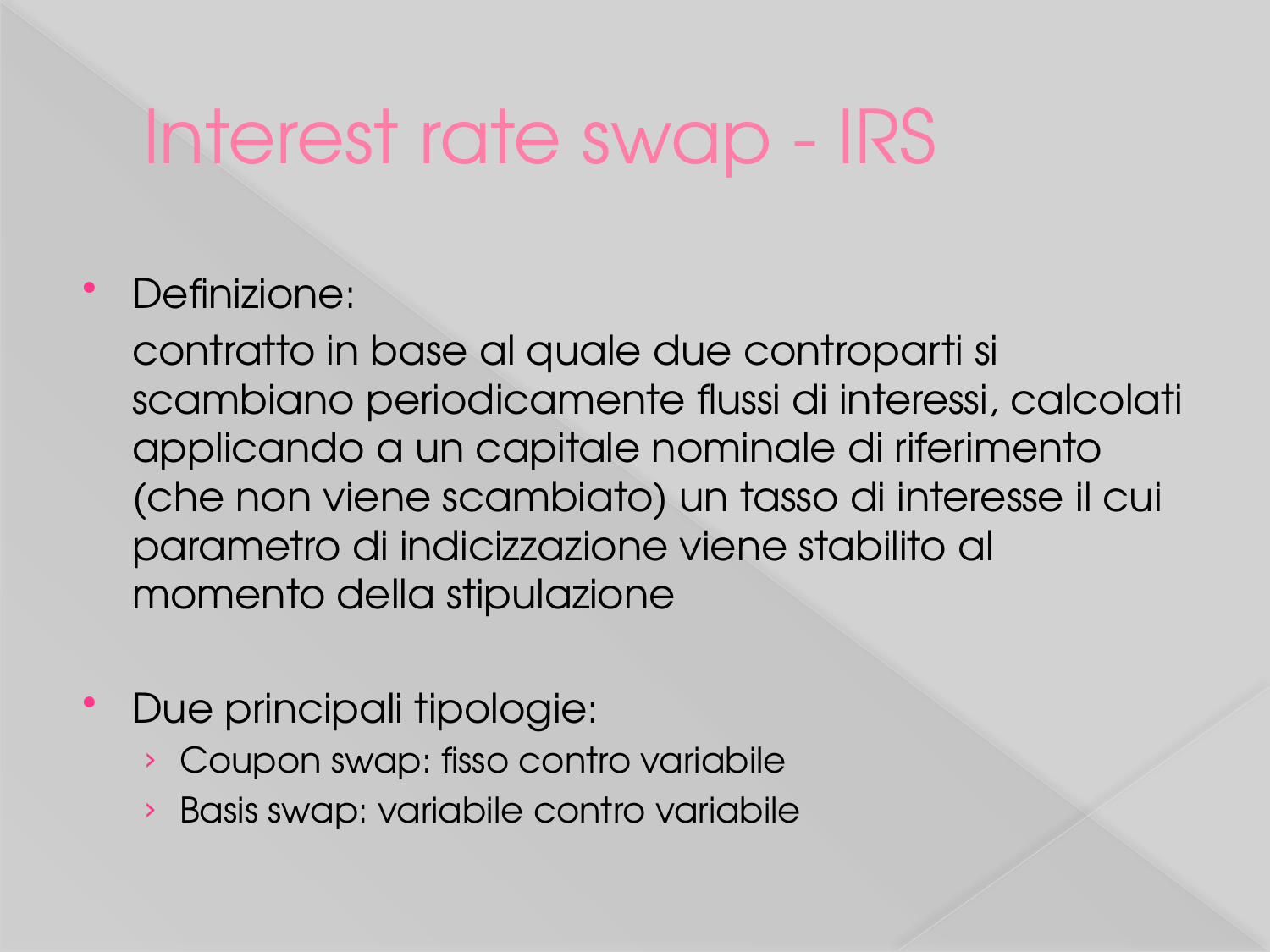

# Interest rate swap - IRS
Definizione:
	contratto in base al quale due controparti si scambiano periodicamente flussi di interessi, calcolati applicando a un capitale nominale di riferimento (che non viene scambiato) un tasso di interesse il cui parametro di indicizzazione viene stabilito al momento della stipulazione

Due principali tipologie:
Coupon swap: fisso contro variabile
Basis swap: variabile contro variabile